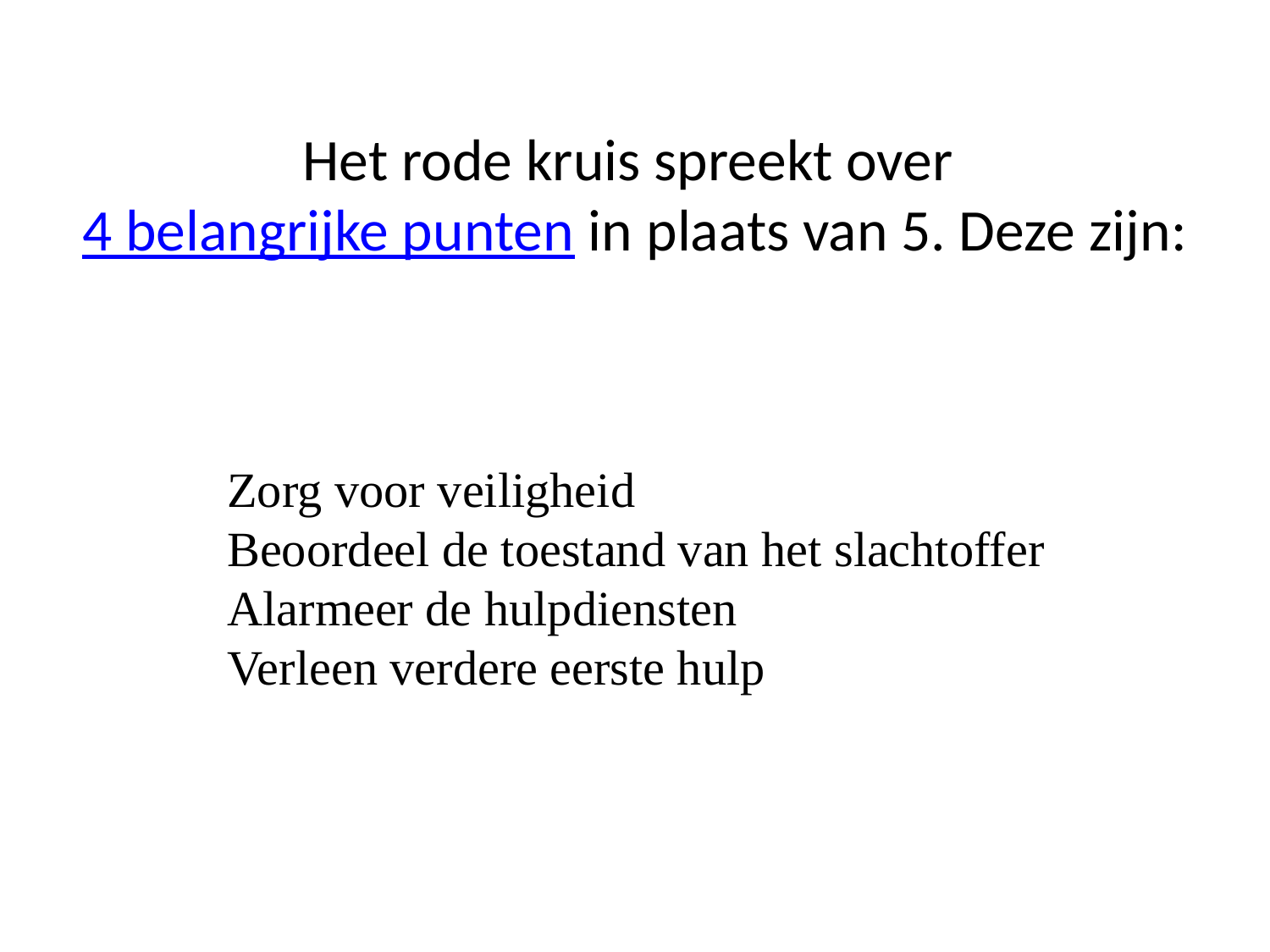

# Het rode kruis spreekt over 4 belangrijke punten in plaats van 5. Deze zijn:

Zorg voor veiligheid
Beoordeel de toestand van het slachtoffer
Alarmeer de hulpdiensten
Verleen verdere eerste hulp